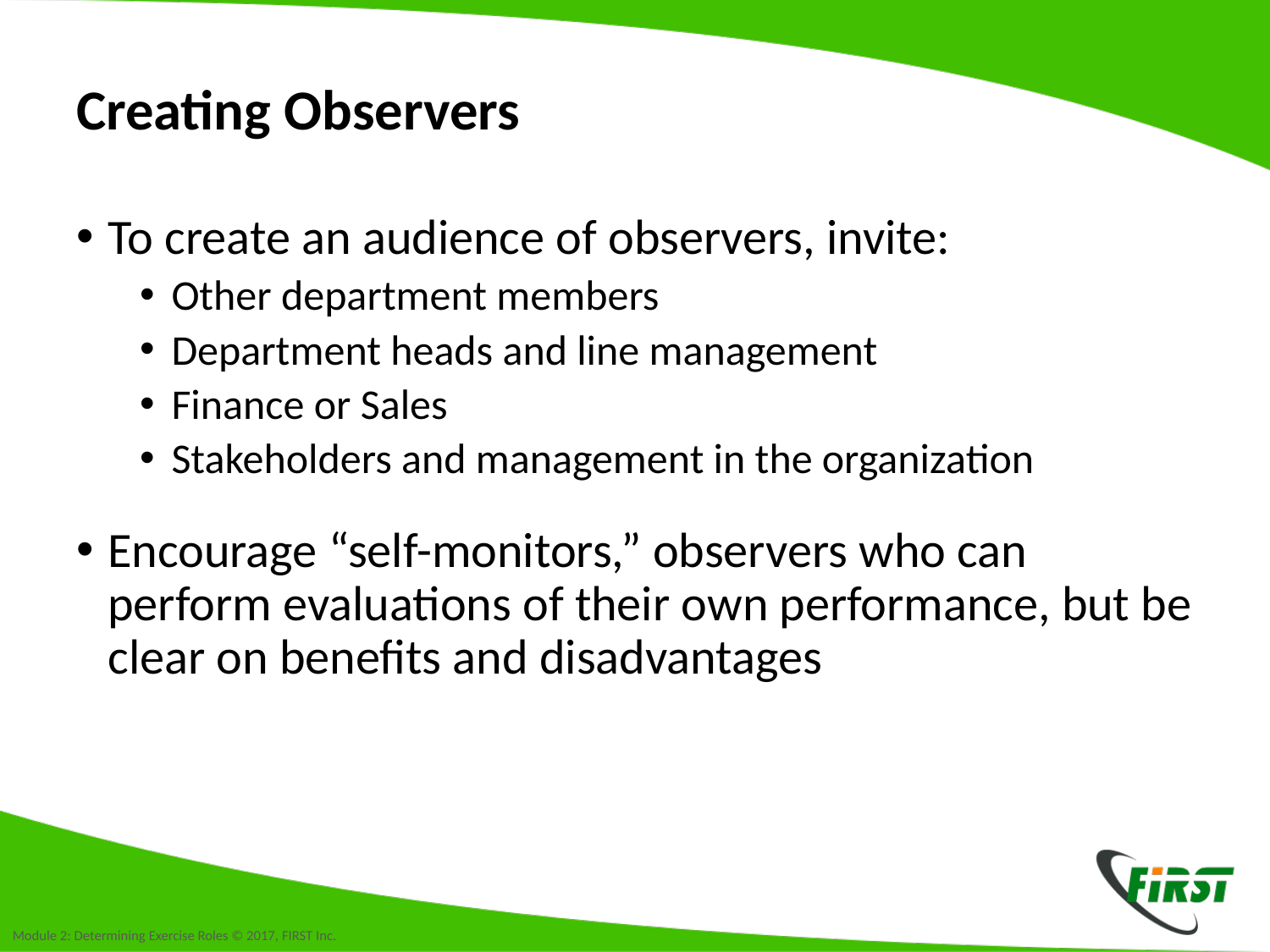

# Creating Observers
To create an audience of observers, invite:
Other department members
Department heads and line management
Finance or Sales
Stakeholders and management in the organization
Encourage “self-monitors,” observers who can perform evaluations of their own performance, but be clear on benefits and disadvantages